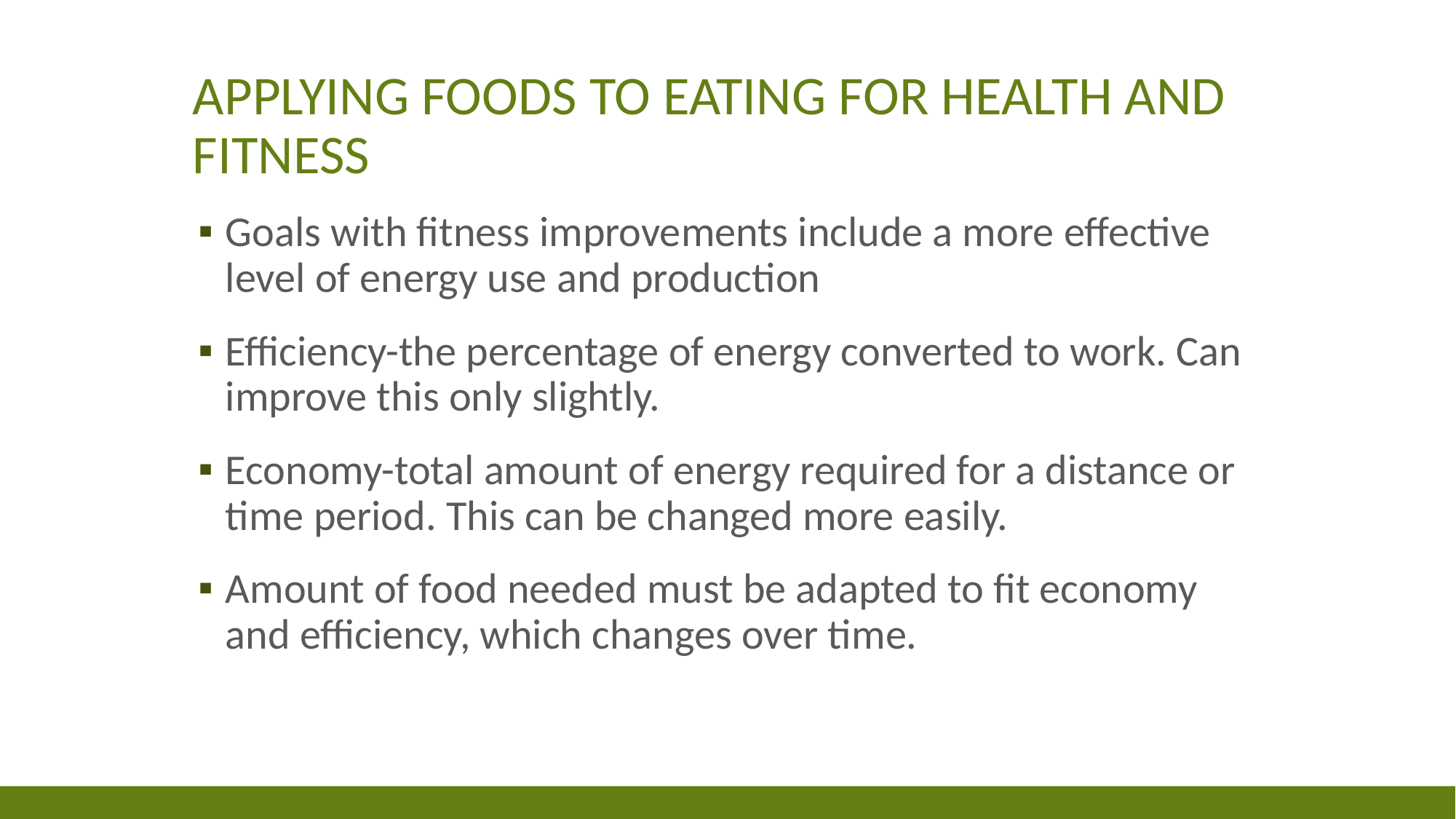

# Applying foods to eating for health and fitness
Goals with fitness improvements include a more effective level of energy use and production
Efficiency-the percentage of energy converted to work. Can improve this only slightly.
Economy-total amount of energy required for a distance or time period. This can be changed more easily.
Amount of food needed must be adapted to fit economy and efficiency, which changes over time.